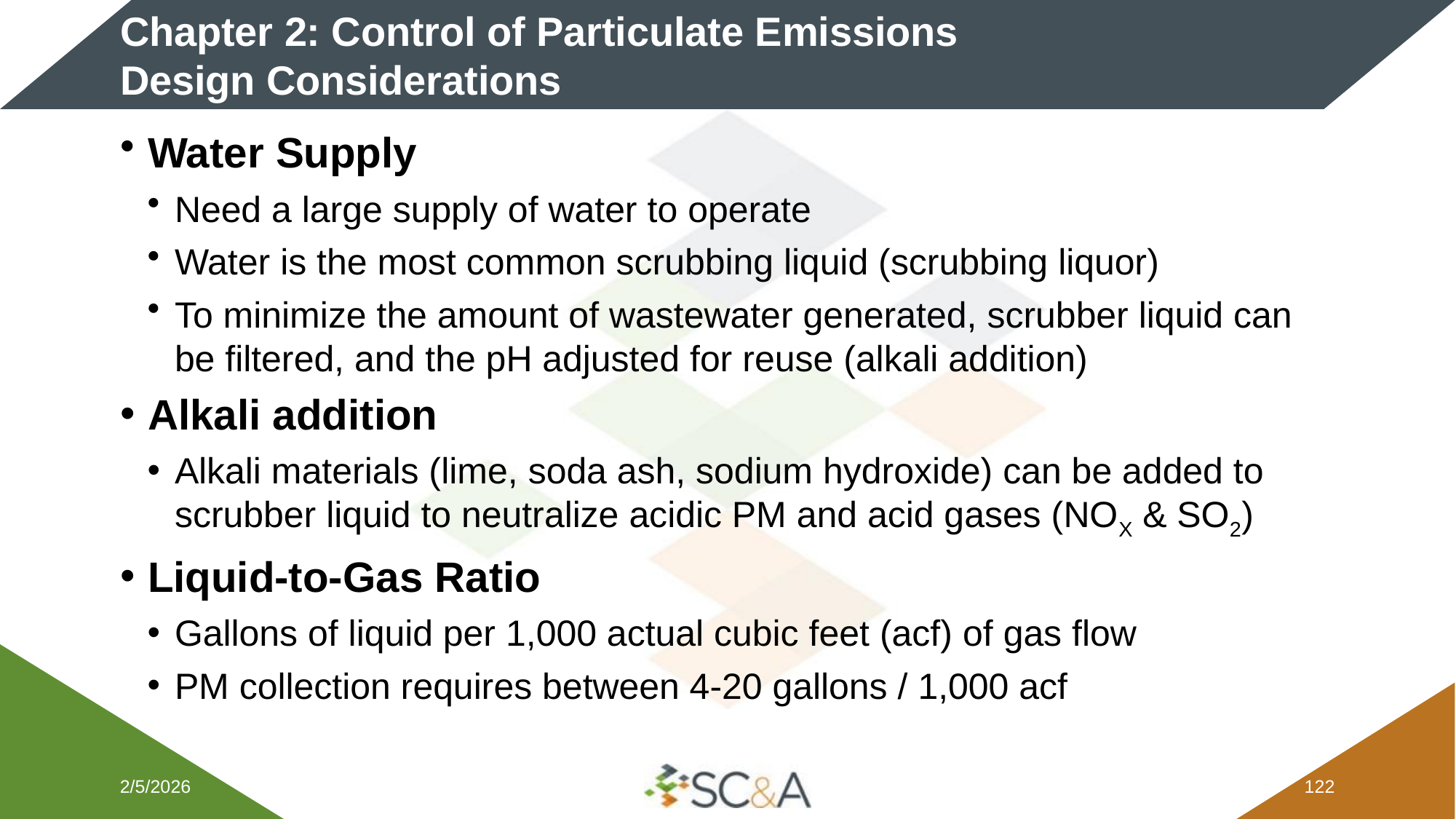

# Chapter 2: Control of Particulate Emissions​ Design Considerations
Water Supply
Need a large supply of water to operate
Water is the most common scrubbing liquid (scrubbing liquor)
To minimize the amount of wastewater generated, scrubber liquid can be filtered, and the pH adjusted for reuse (alkali addition)
Alkali addition
Alkali materials (lime, soda ash, sodium hydroxide) can be added to scrubber liquid to neutralize acidic PM and acid gases (NOX & SO2)
Liquid-to-Gas Ratio
Gallons of liquid per 1,000 actual cubic feet (acf) of gas flow
PM collection requires between 4-20 gallons / 1,000 acf
2/5/2026
122